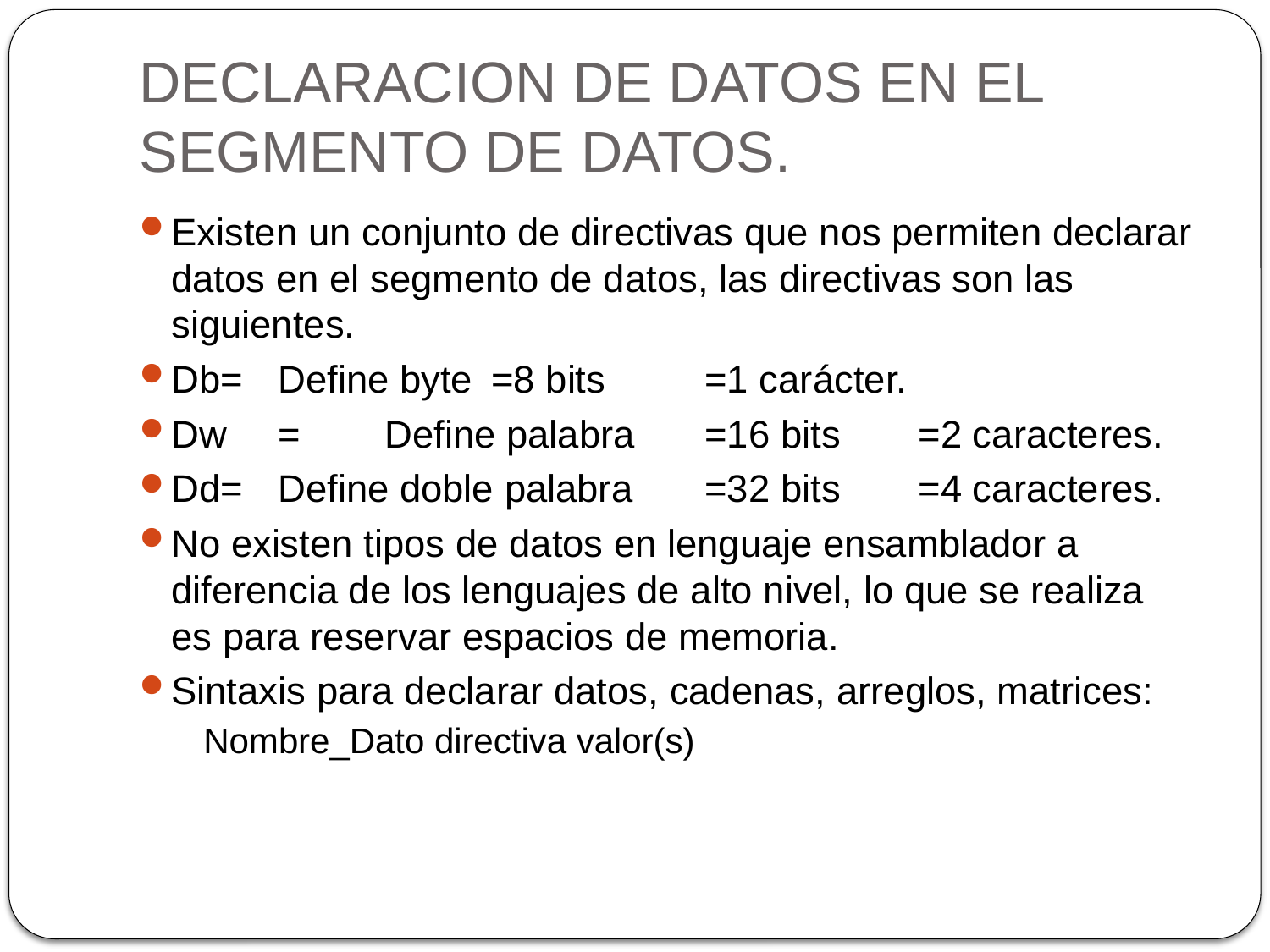

# DECLARACION DE DATOS EN EL SEGMENTO DE DATOS.
Existen un conjunto de directivas que nos permiten declarar datos en el segmento de datos, las directivas son las siguientes.
Db= 	Define byte	=8 bits	=1 carácter.
Dw	=	Define palabra	=16 bits	=2 caracteres.
Dd=	Define doble palabra	=32 bits	=4 caracteres.
No existen tipos de datos en lenguaje ensamblador a diferencia de los lenguajes de alto nivel, lo que se realiza es para reservar espacios de memoria.
Sintaxis para declarar datos, cadenas, arreglos, matrices:
	Nombre_Dato directiva valor(s)